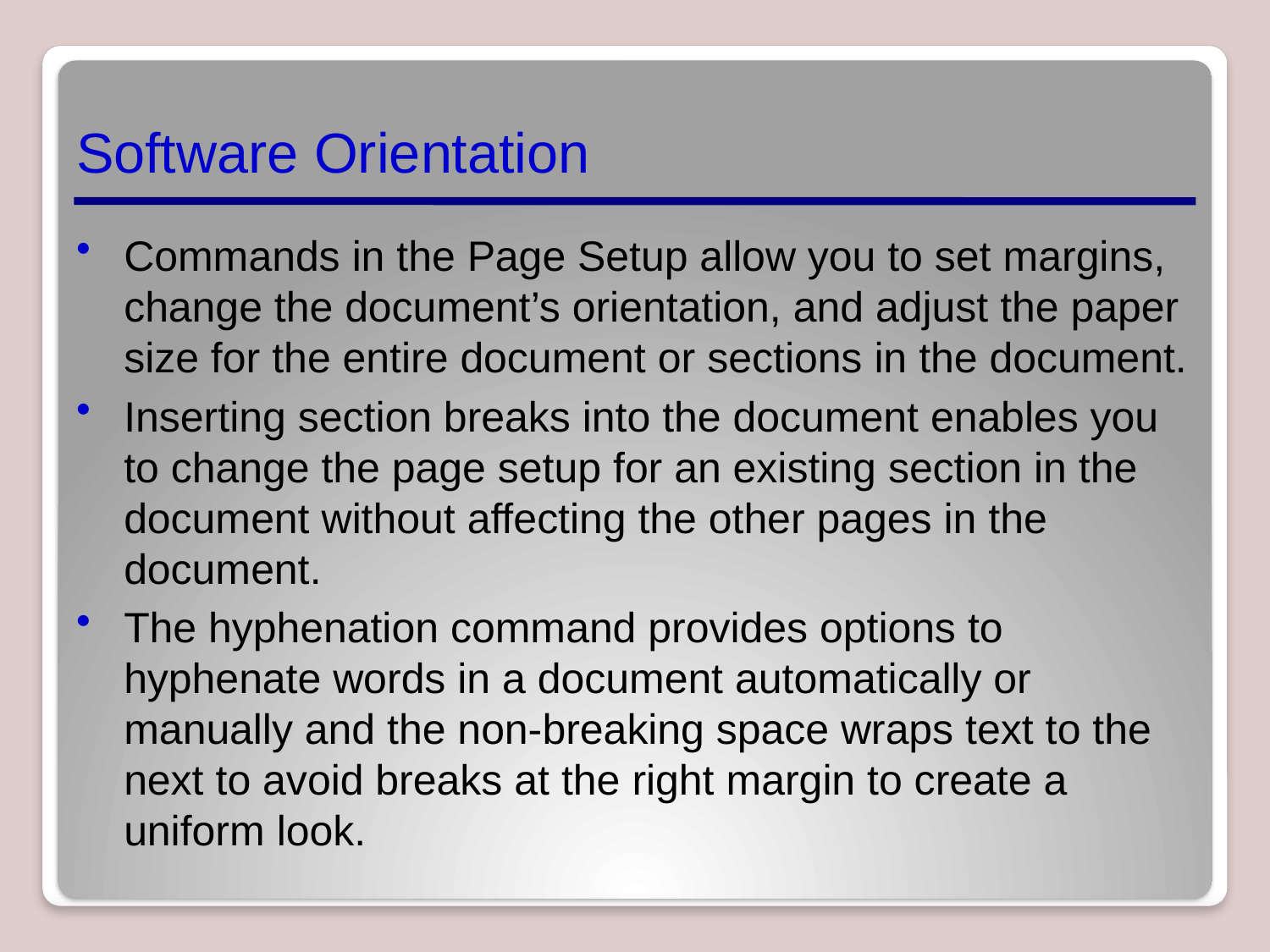

# Software Orientation
Commands in the Page Setup allow you to set margins, change the document’s orientation, and adjust the paper size for the entire document or sections in the document.
Inserting section breaks into the document enables you to change the page setup for an existing section in the document without affecting the other pages in the document.
The hyphenation command provides options to hyphenate words in a document automatically or manually and the non-breaking space wraps text to the next to avoid breaks at the right margin to create a uniform look.